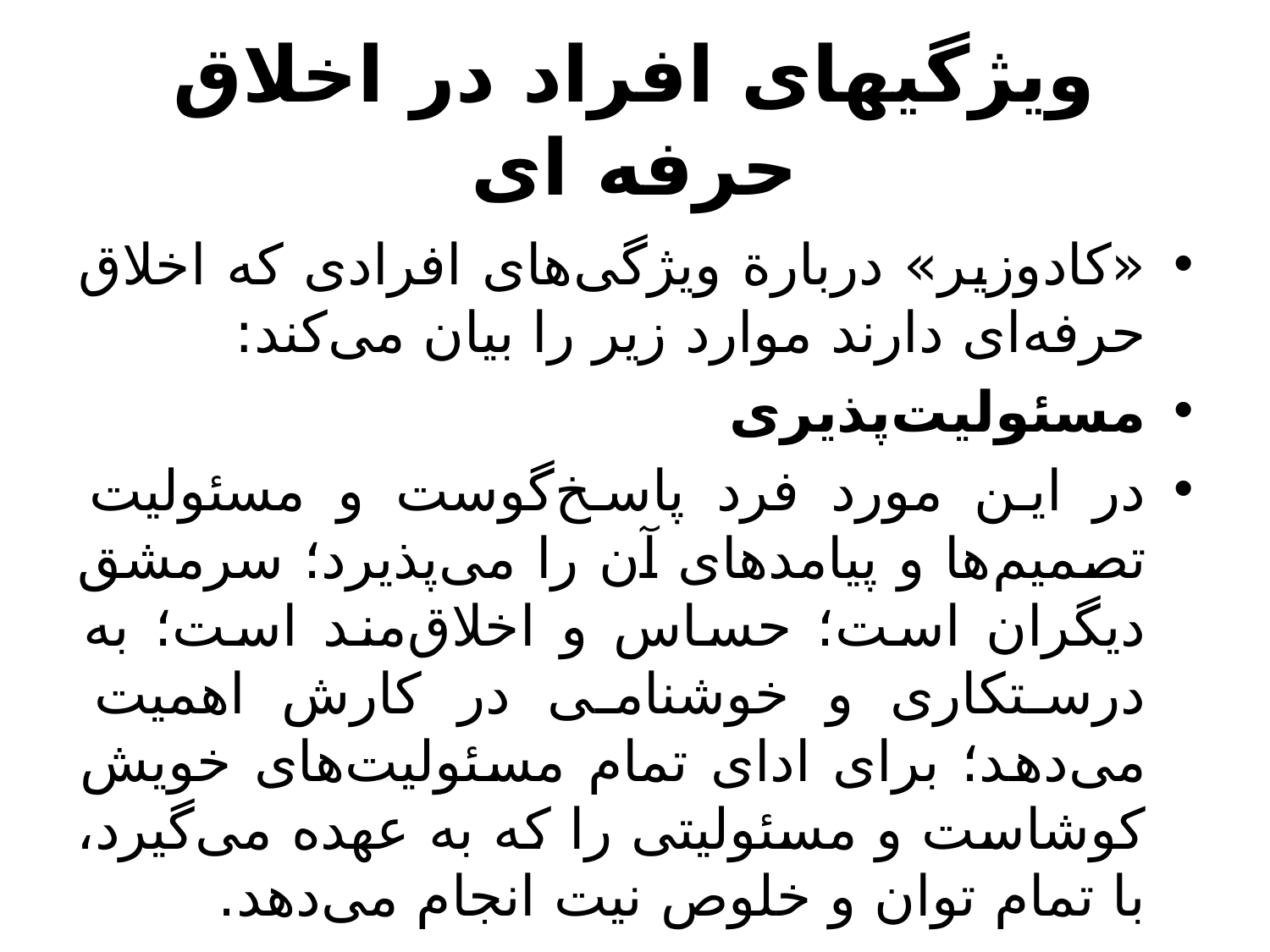

# ویژگیهای افراد در اخلاق حرفه ای
«کادوزیر» دربارة ویژگی‌های افرادی که اخلاق حرفه‌ای دارند موارد زیر را بیان می‌کند:
مسئولیت‌پذیری
در این مورد فرد پاسخ‌گوست و مسئولیت تصمیم‌ها و پیامدهای آن را می‌پذیرد؛ سرمشق دیگران است؛ حساس و اخلاق‌مند است؛ به درستکاری و خوشنامی در کارش اهمیت می‌دهد؛ برای ادای تمام مسئولیت‌های خویش کوشاست و مسئولیتی را که به عهده می‌گیرد، با تمام توان و خلوص نیت انجام می‌دهد.